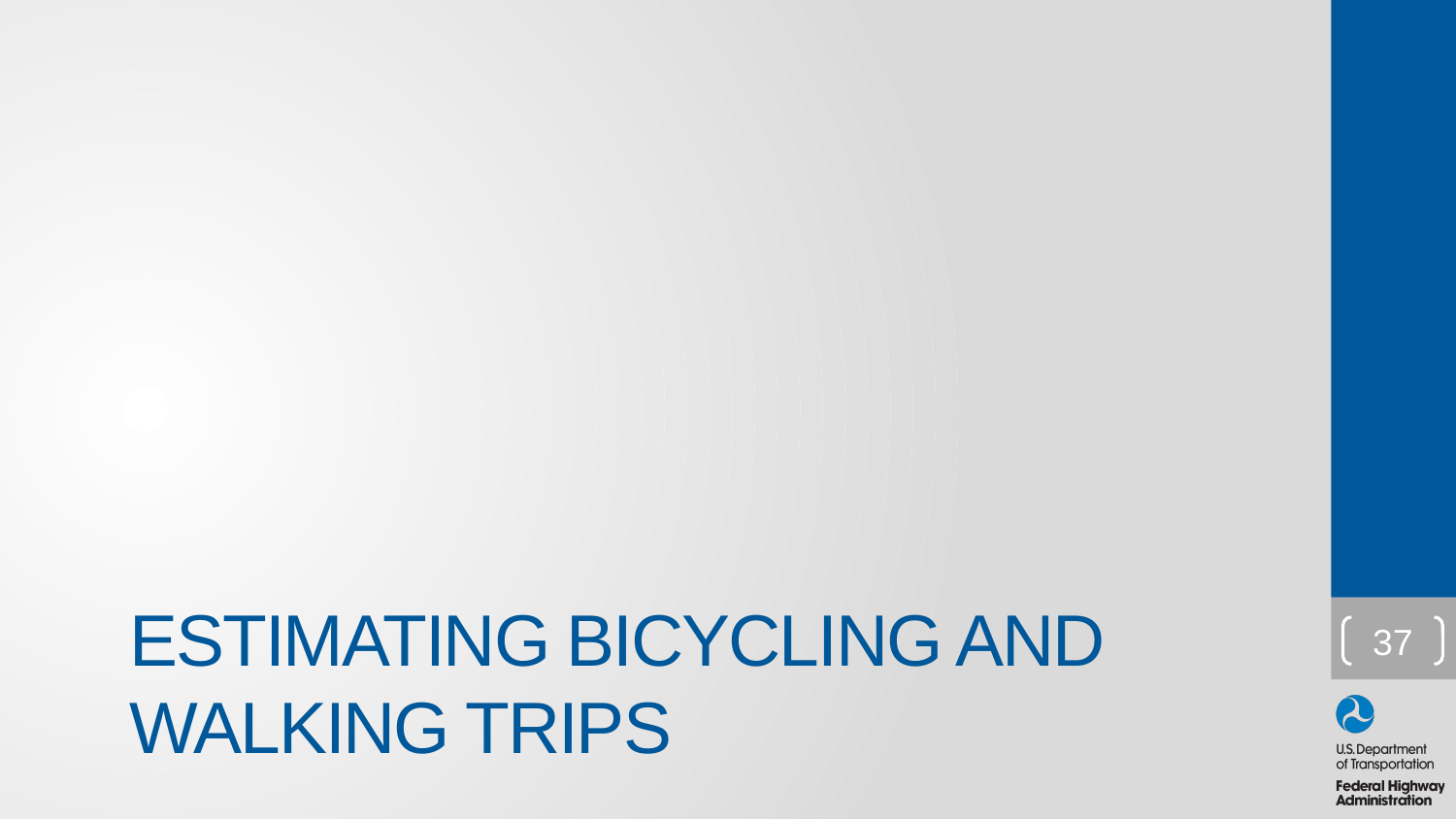

# Estimating Bicycling and walking Trips
37